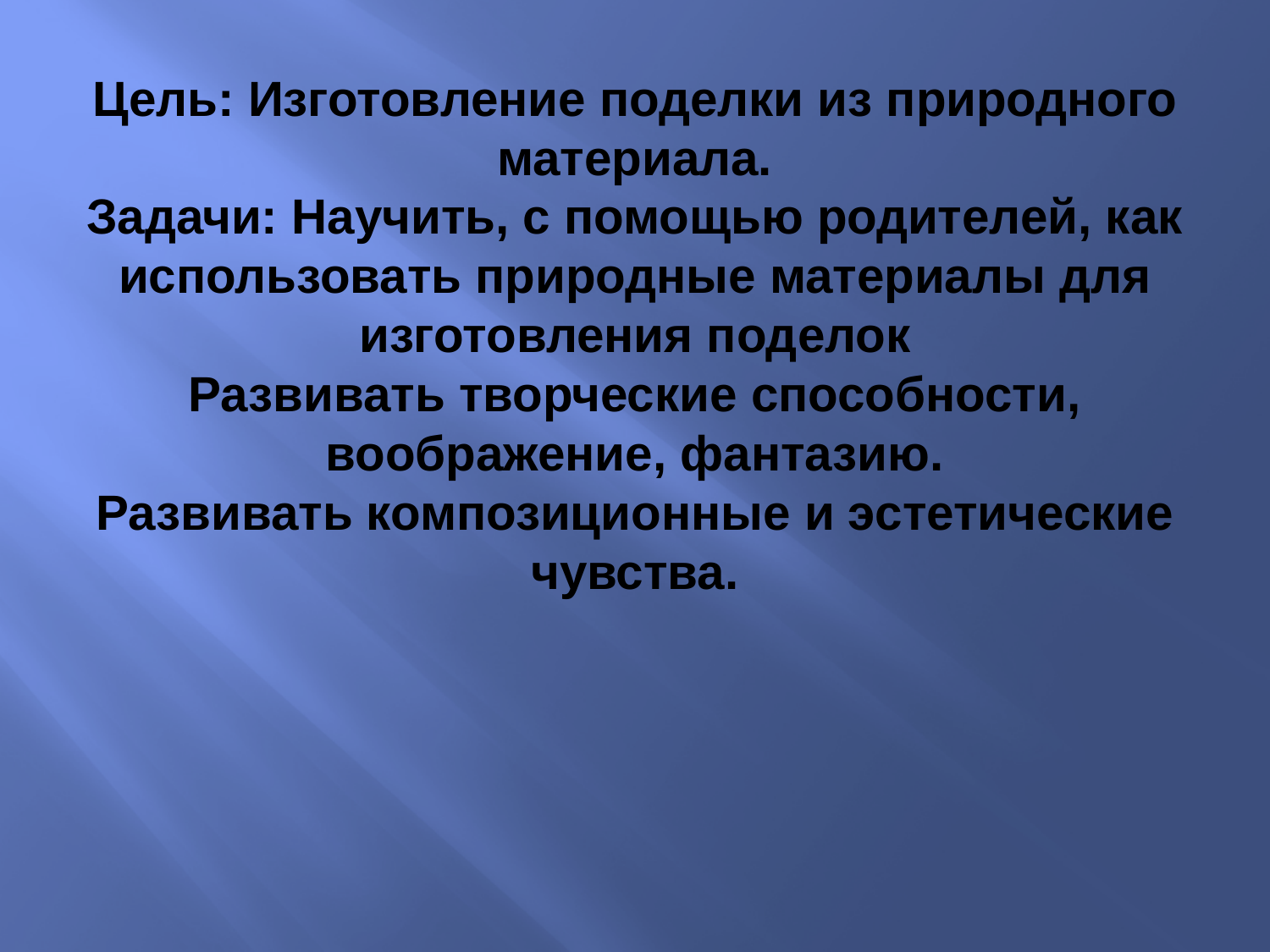

# Цель: Изготовление поделки из природного материала. Задачи: Научить, с помощью родителей, как использовать природные материалы для изготовления поделок Развивать творческие способности, воображение, фантазию. Развивать композиционные и эстетические чувства.